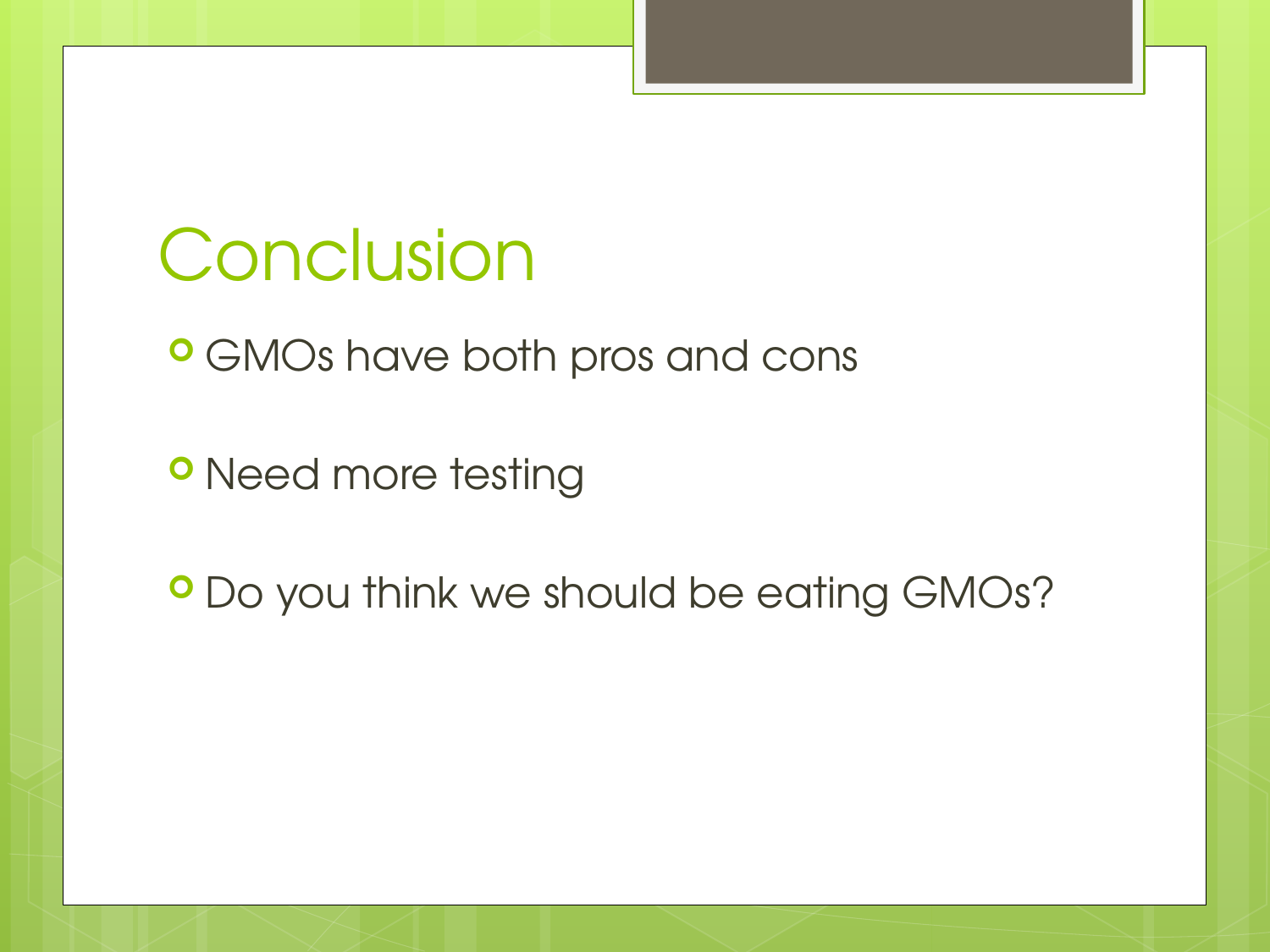

# Conclusion
GMOs have both pros and cons

Need more testing

Do you think we should be eating GMOs?